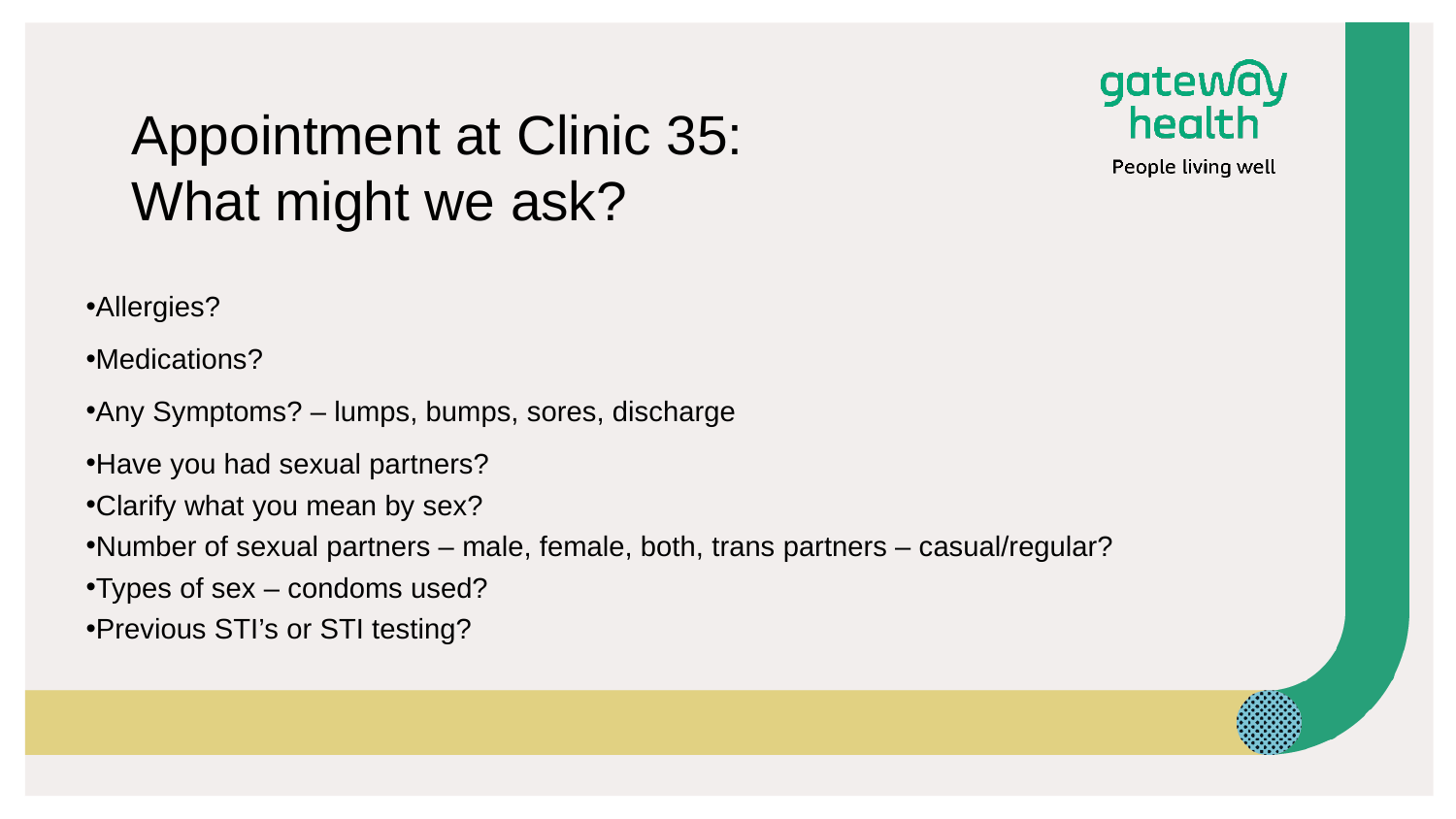

# Appointment at Clinic 35: What might we ask?
Allergies?
Medications?
Any Symptoms? – lumps, bumps, sores, discharge
Have you had sexual partners?
Clarify what you mean by sex?
Number of sexual partners – male, female, both, trans partners – casual/regular?
Types of sex – condoms used?
Previous STI’s or STI testing?